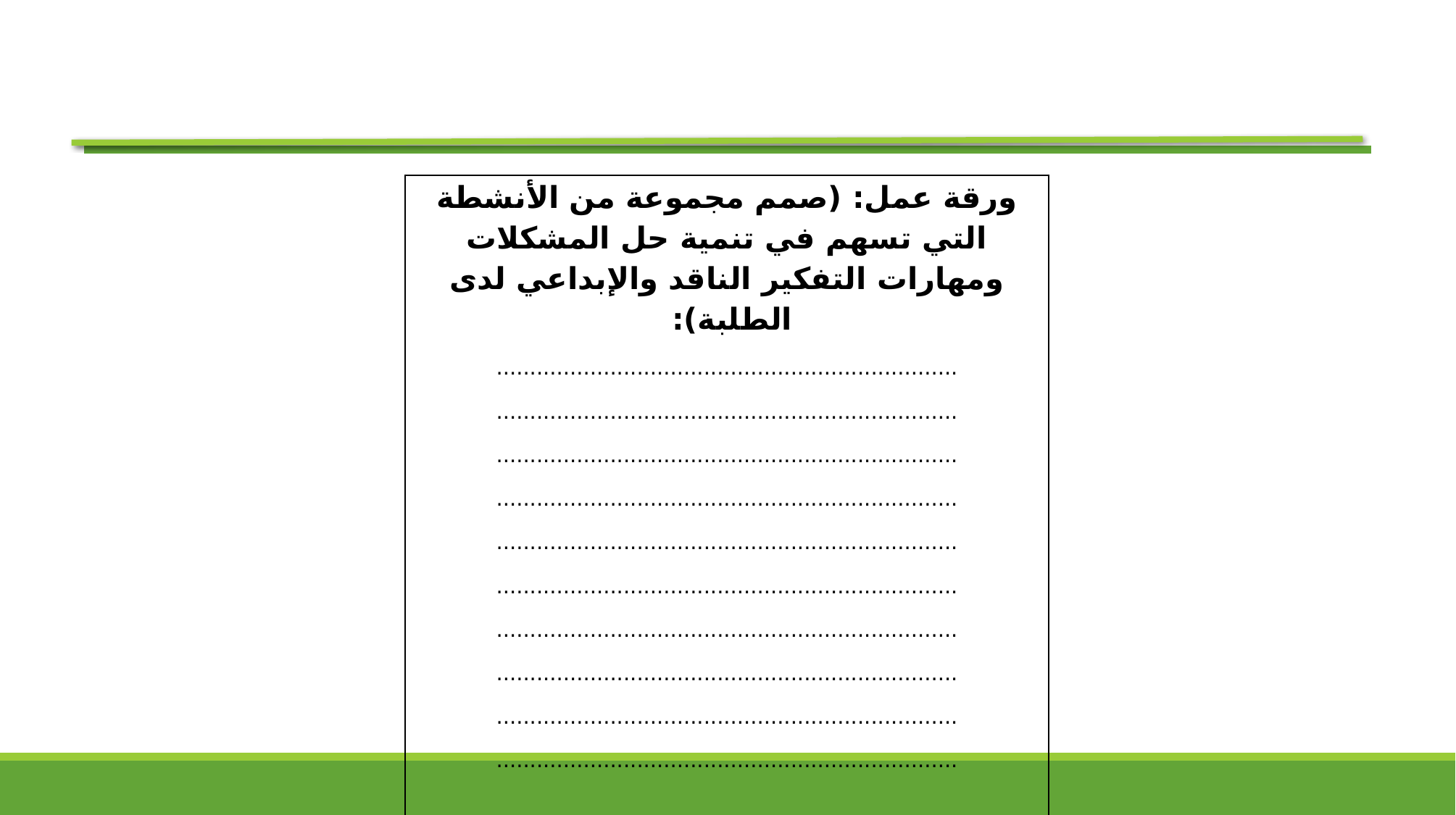

| ورقة عمل: (صمم مجموعة من الأنشطة التي تسهم في تنمية حل المشكلات ومهارات التفكير الناقد والإبداعي لدى الطلبة): ..................................................................... ..................................................................... ..................................................................... ..................................................................... ..................................................................... ..................................................................... ..................................................................... ..................................................................... ..................................................................... ..................................................................... |
| --- |